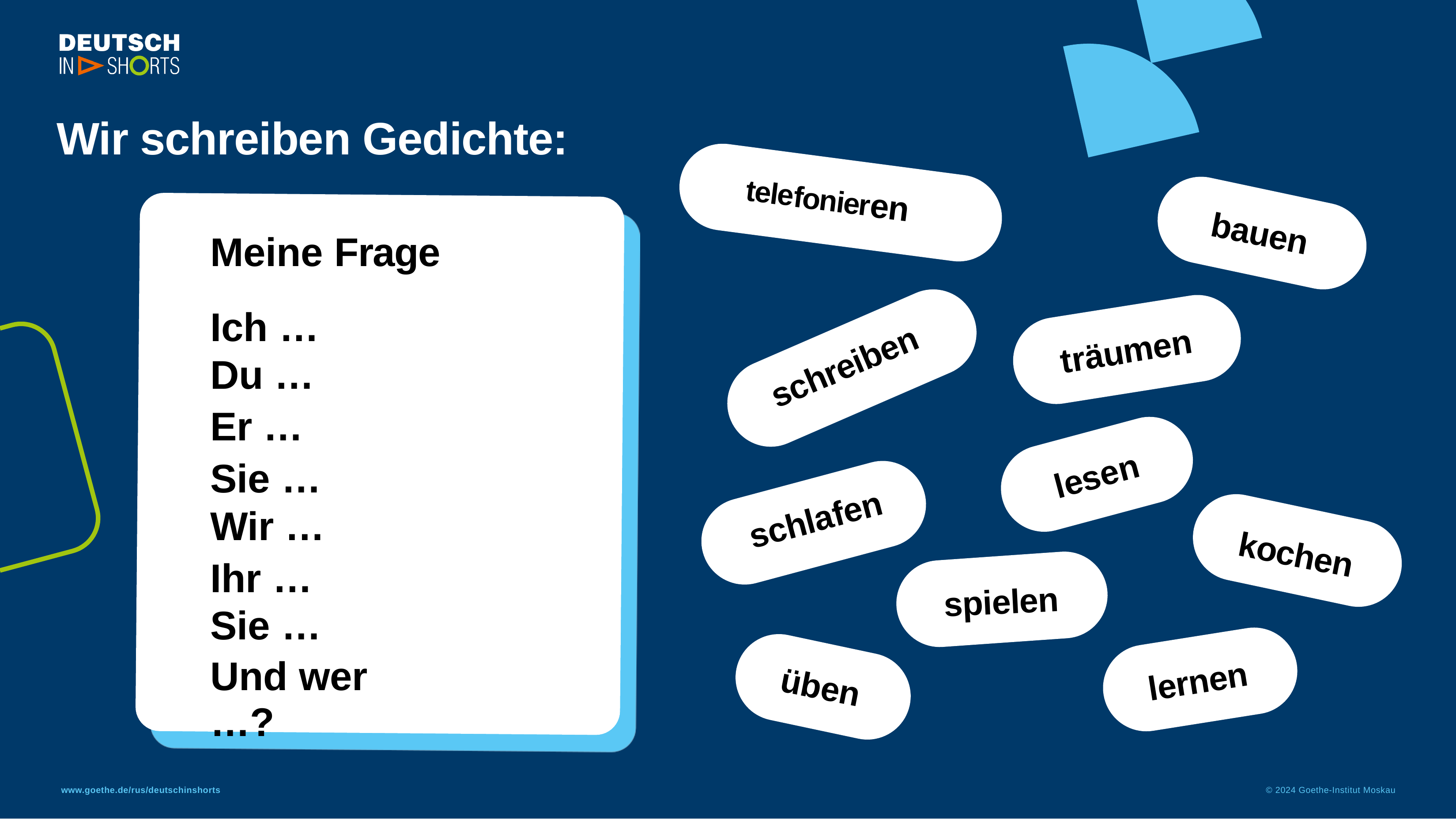

Wir schreiben Gedichte:

telefonieren

bauen
Meine Frage
Ich …  Du …
Er …
Sie …  Wir …
Ihr …  Sie …
Und wer …?

träumen
schreiben

lesen

schlafen
kochen

spielen

lernen
üben